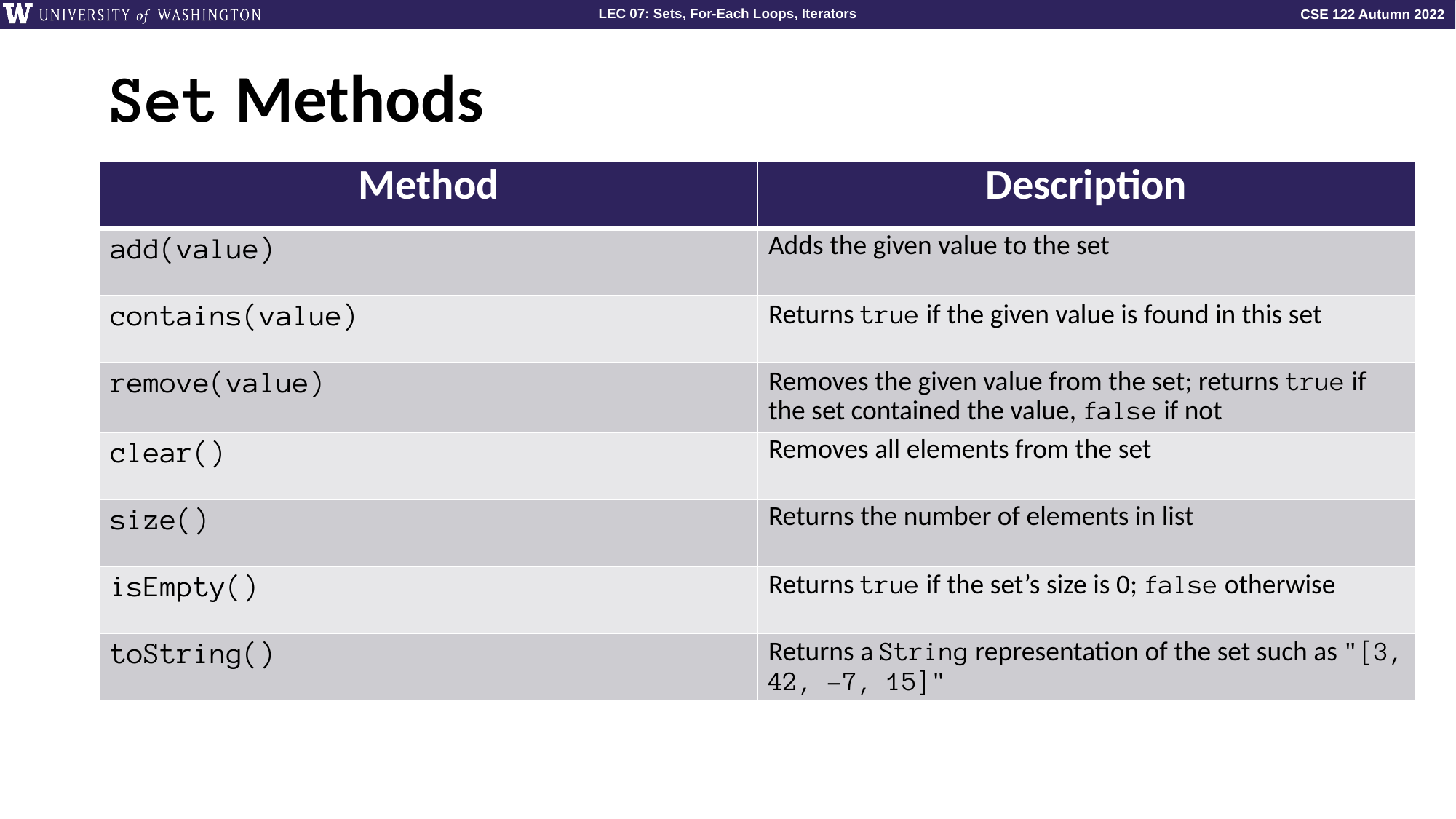

# Set Methods
| Method | Description |
| --- | --- |
| add(value) | Adds the given value to the set |
| contains(value) | Returns true if the given value is found in this set |
| remove(value) | Removes the given value from the set; returns true if the set contained the value, false if not |
| clear() | Removes all elements from the set |
| size() | Returns the number of elements in list |
| isEmpty() | Returns true if the set’s size is 0; false otherwise |
| toString() | Returns a String representation of the set such as "[3, 42, -7, 15]" |